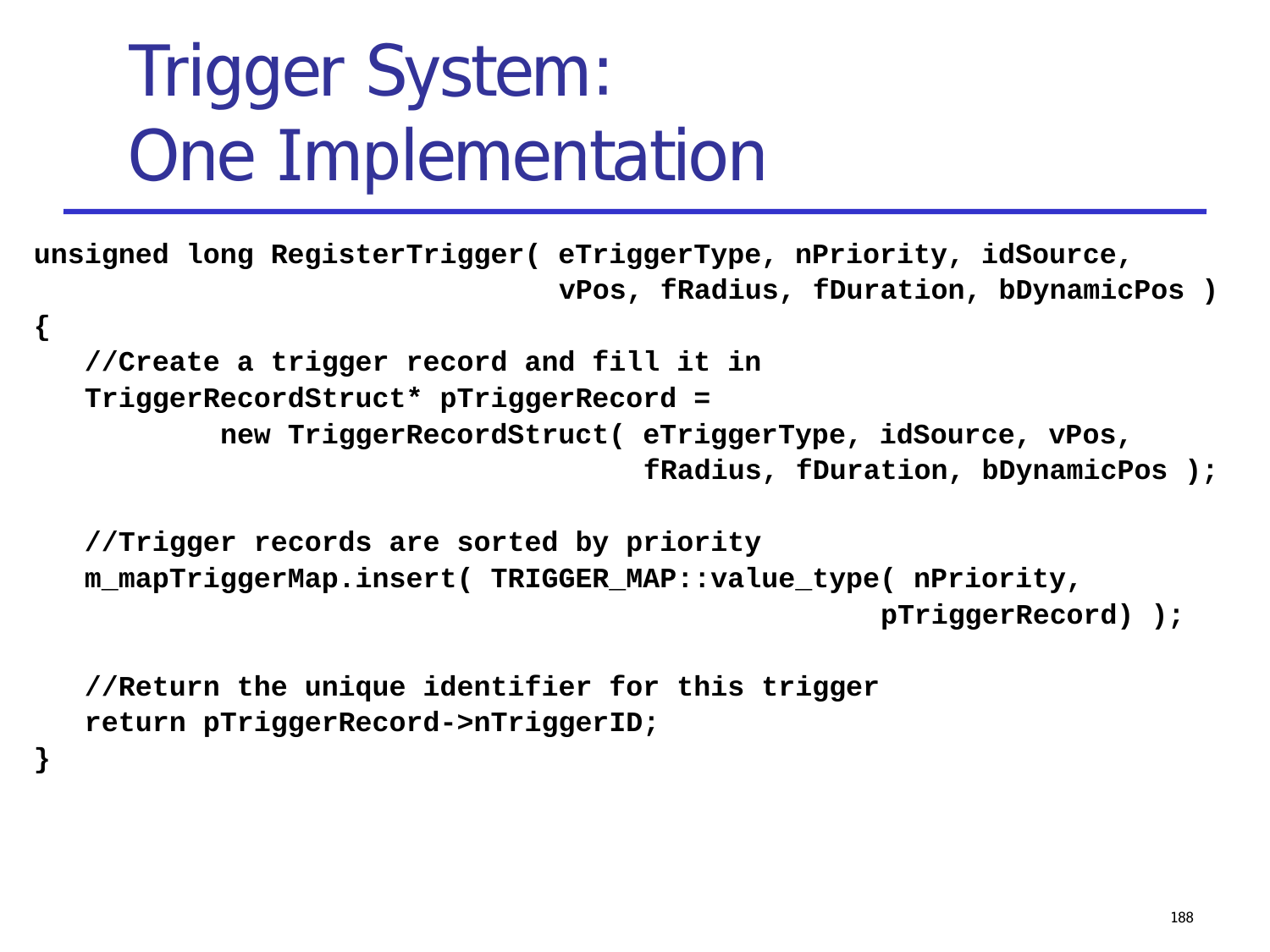

# Trigger System: One Implementation
unsigned long RegisterTrigger( eTriggerType, nPriority, idSource,
                               vPos, fRadius, fDuration, bDynamicPos )
{
   //Create a trigger record and fill it in
   TriggerRecordStruct* pTriggerRecord =
           new TriggerRecordStruct( eTriggerType, idSource, vPos,
                                    fRadius, fDuration, bDynamicPos );

   //Trigger records are sorted by priority
   m_mapTriggerMap.insert( TRIGGER_MAP::value_type( nPriority,
                                                  pTriggerRecord) );

   //Return the unique identifier for this trigger
   return pTriggerRecord->nTriggerID;
}
188